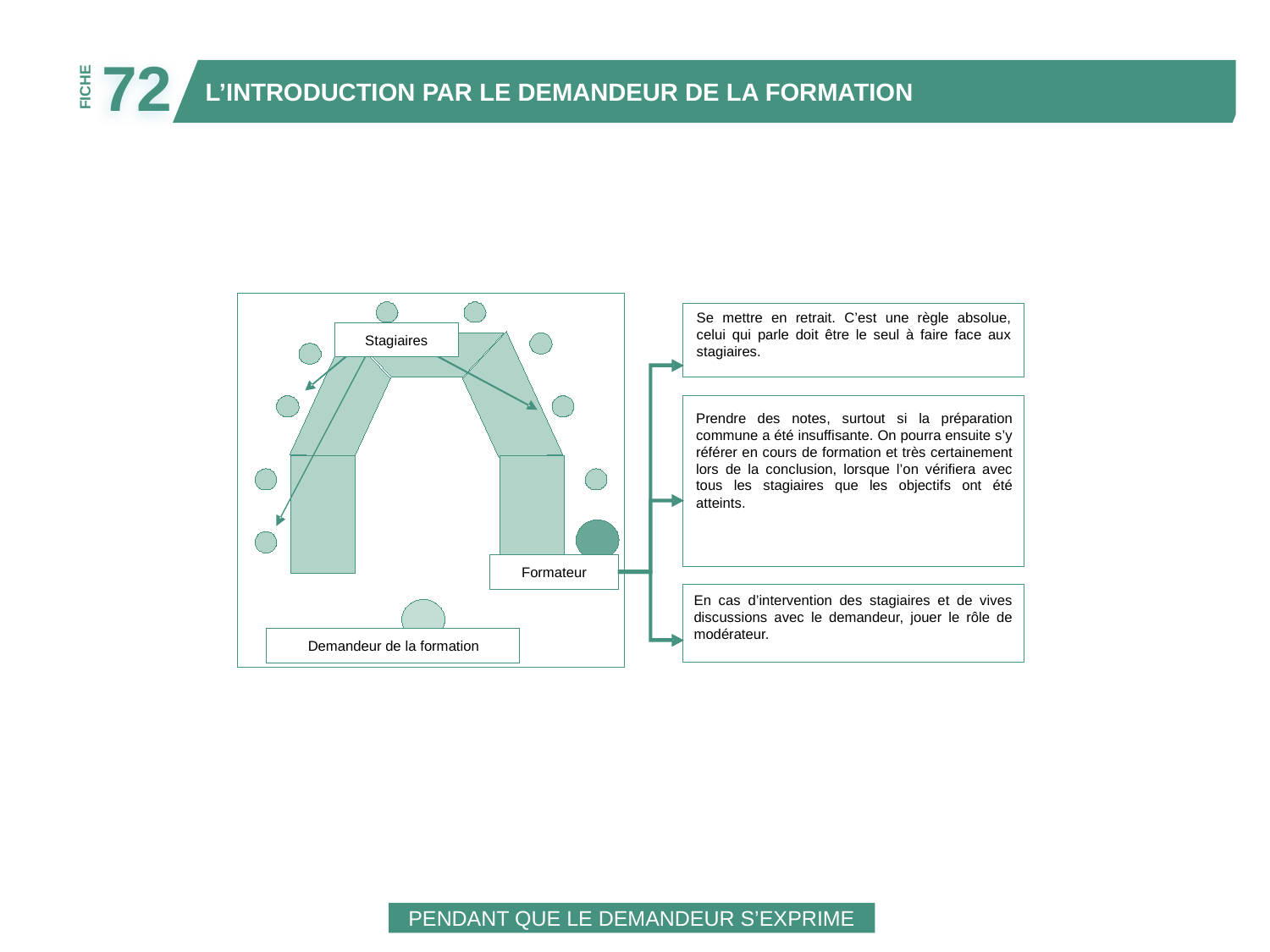

72

L’INTRODUCTION PAR LE DEMANDEUR DE LA FORMATION
FICHE

Se mettre en retrait. C’est une règle absolue, celui qui parle doit être le seul à faire face aux stagiaires.

Stagiaires

Prendre des notes, surtout si la préparation commune a été insuffisante. On pourra ensuite s’y référer en cours de formation et très certainement lors de la conclusion, lorsque l’on vérifiera avec tous les stagiaires que les objectifs ont été atteints.

Formateur

En cas d’intervention des stagiaires et de vives discussions avec le demandeur, jouer le rôle de modérateur.

Demandeur de la formation
PENDANT QUE LE DEMANDEUR S’EXPRIME